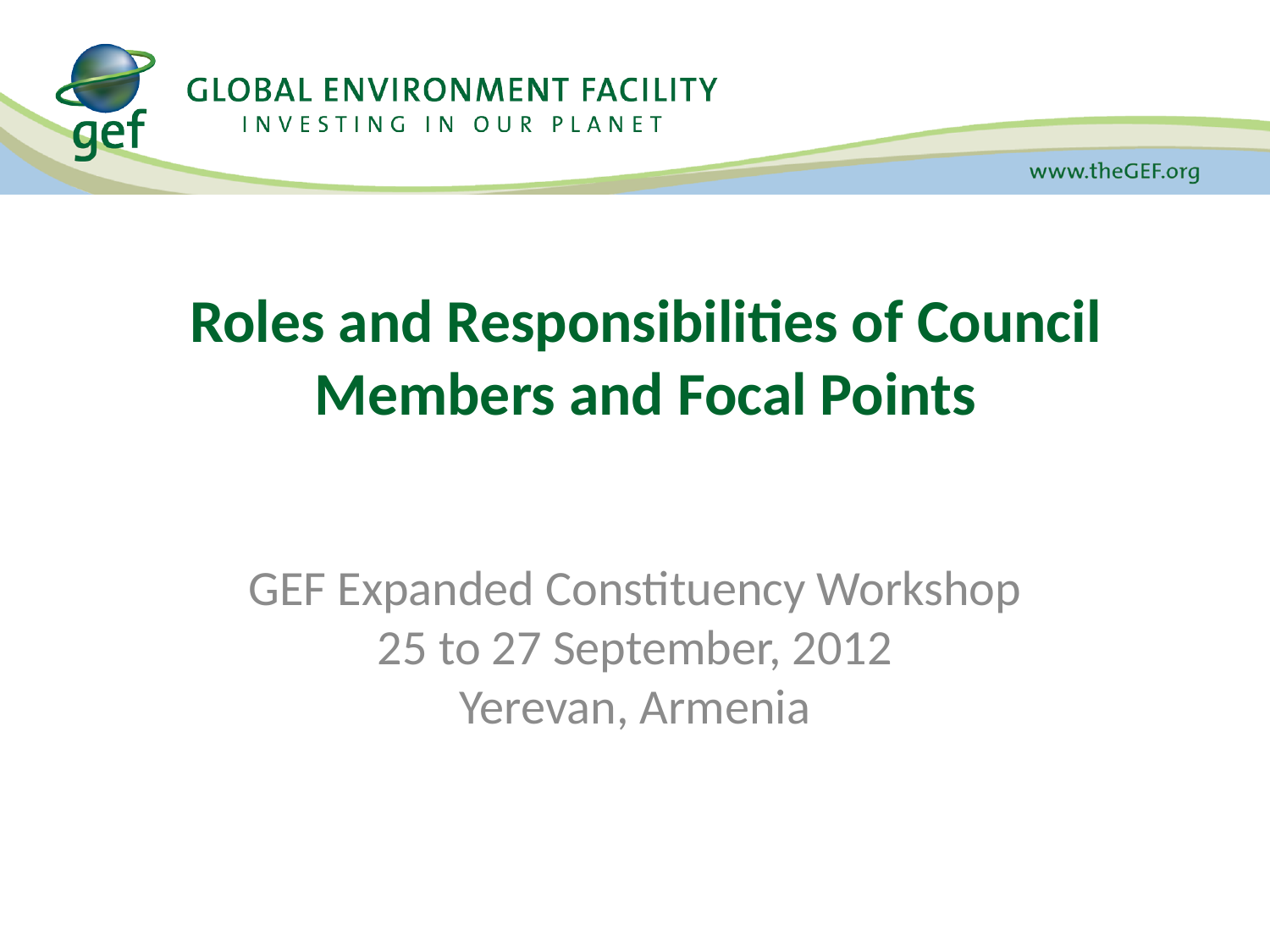

# Roles and Responsibilities of Council Members and Focal Points
GEF Expanded Constituency Workshop
25 to 27 September, 2012
Yerevan, Armenia